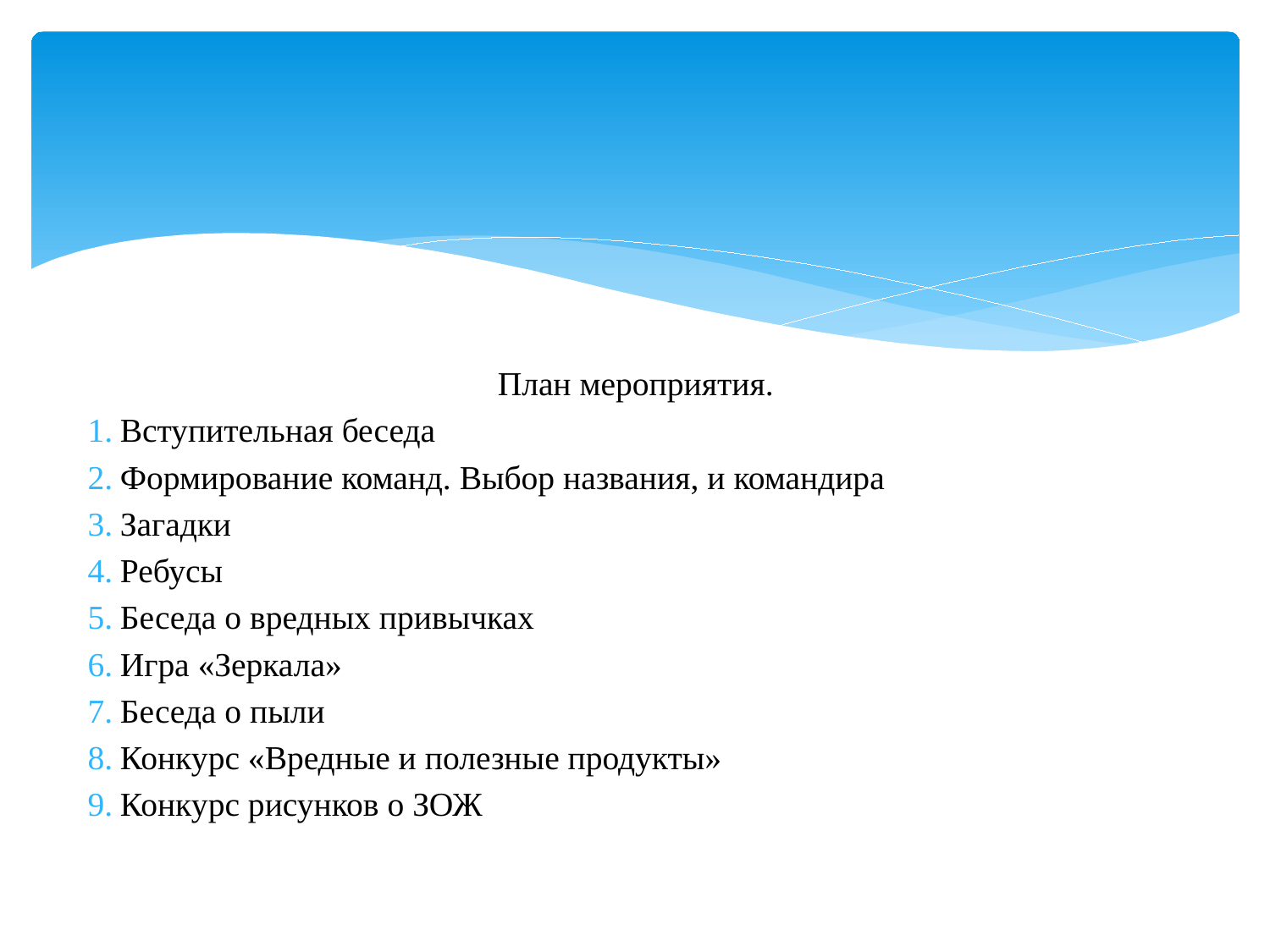

План мероприятия.
Вступительная беседа
Формирование команд. Выбор названия, и командира
Загадки
Ребусы
Беседа о вредных привычках
Игра «Зеркала»
Беседа о пыли
Конкурс «Вредные и полезные продукты»
Конкурс рисунков о ЗОЖ